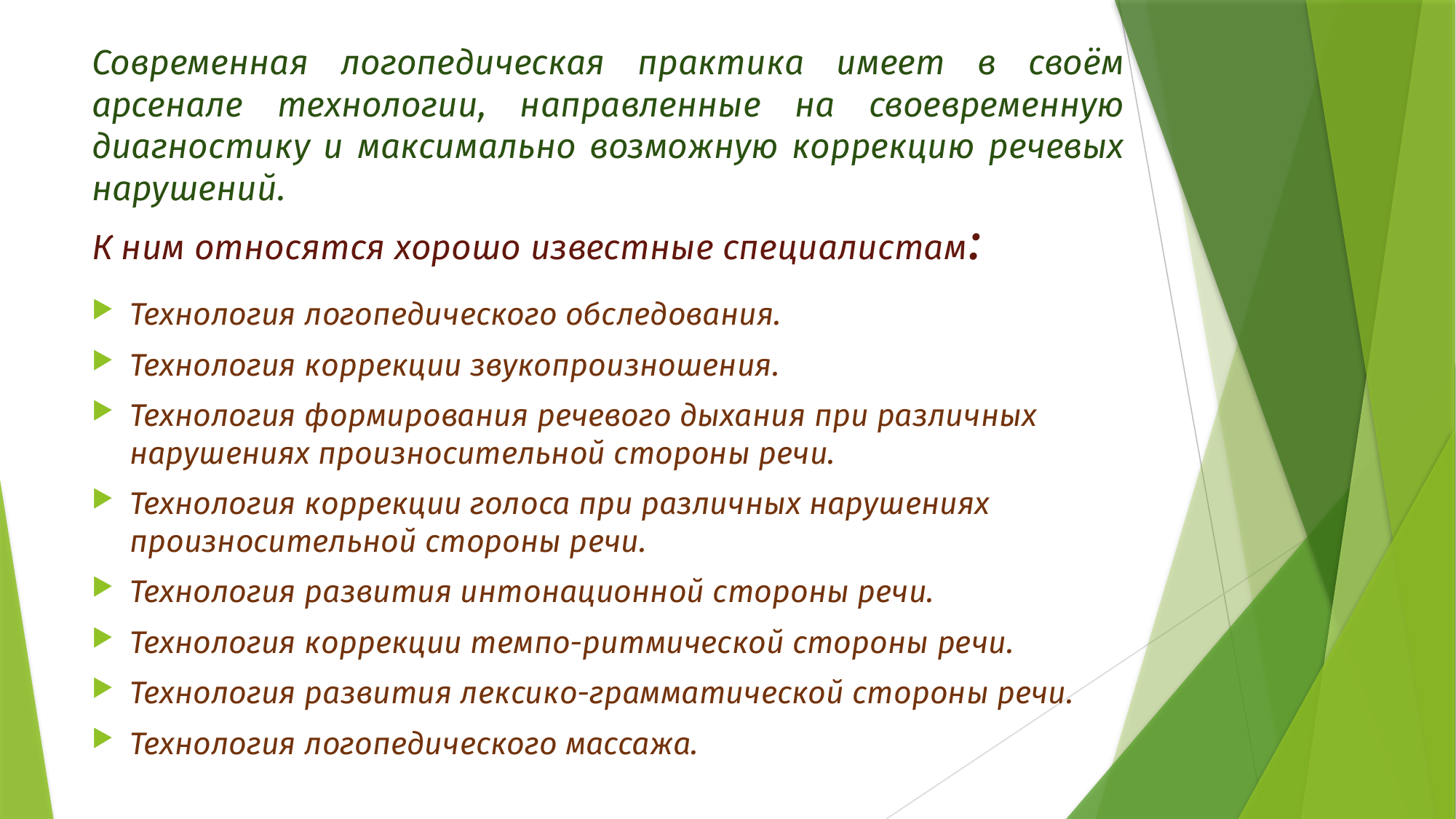

# Современная логопедическая практика имеет в своём арсенале технологии, направленные на своевременную диагностику и максимально возможную коррекцию речевых нарушений. К ним относятся хорошо известные специалистам:
Технология логопедического обследования.
Технология коррекции звукопроизношения.
Технология формирования речевого дыхания при различных нарушениях произносительной стороны речи.
Технология коррекции голоса при различных нарушениях произносительной стороны речи.
Технология развития интонационной стороны речи.
Технология коррекции темпо-ритмической стороны речи.
Технология развития лексико-грамматической стороны речи.
Технология логопедического массажа.